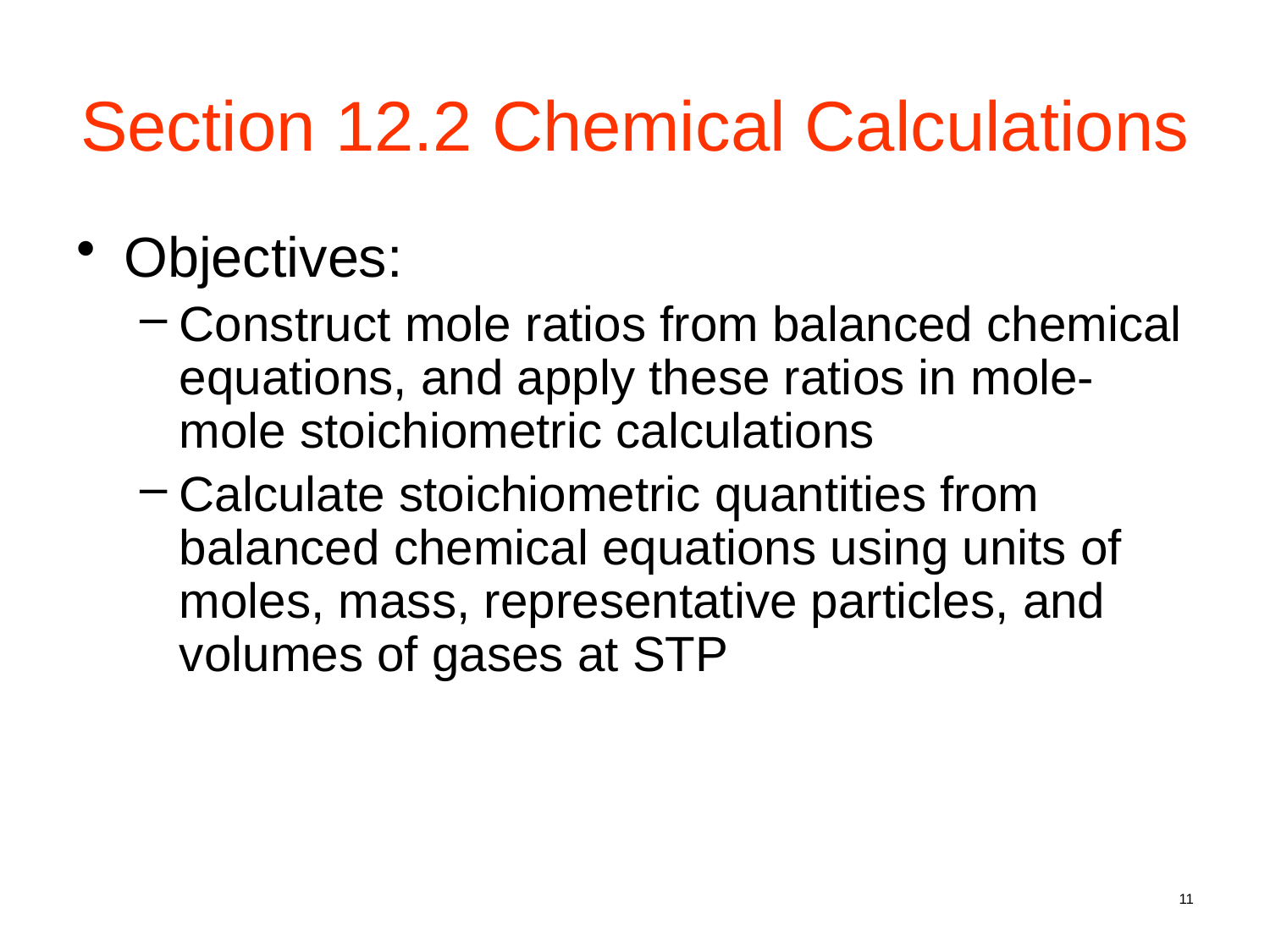

# Section 12.2 Chemical Calculations
Objectives:
Construct mole ratios from balanced chemical equations, and apply these ratios in mole-mole stoichiometric calculations
Calculate stoichiometric quantities from balanced chemical equations using units of moles, mass, representative particles, and volumes of gases at STP
11